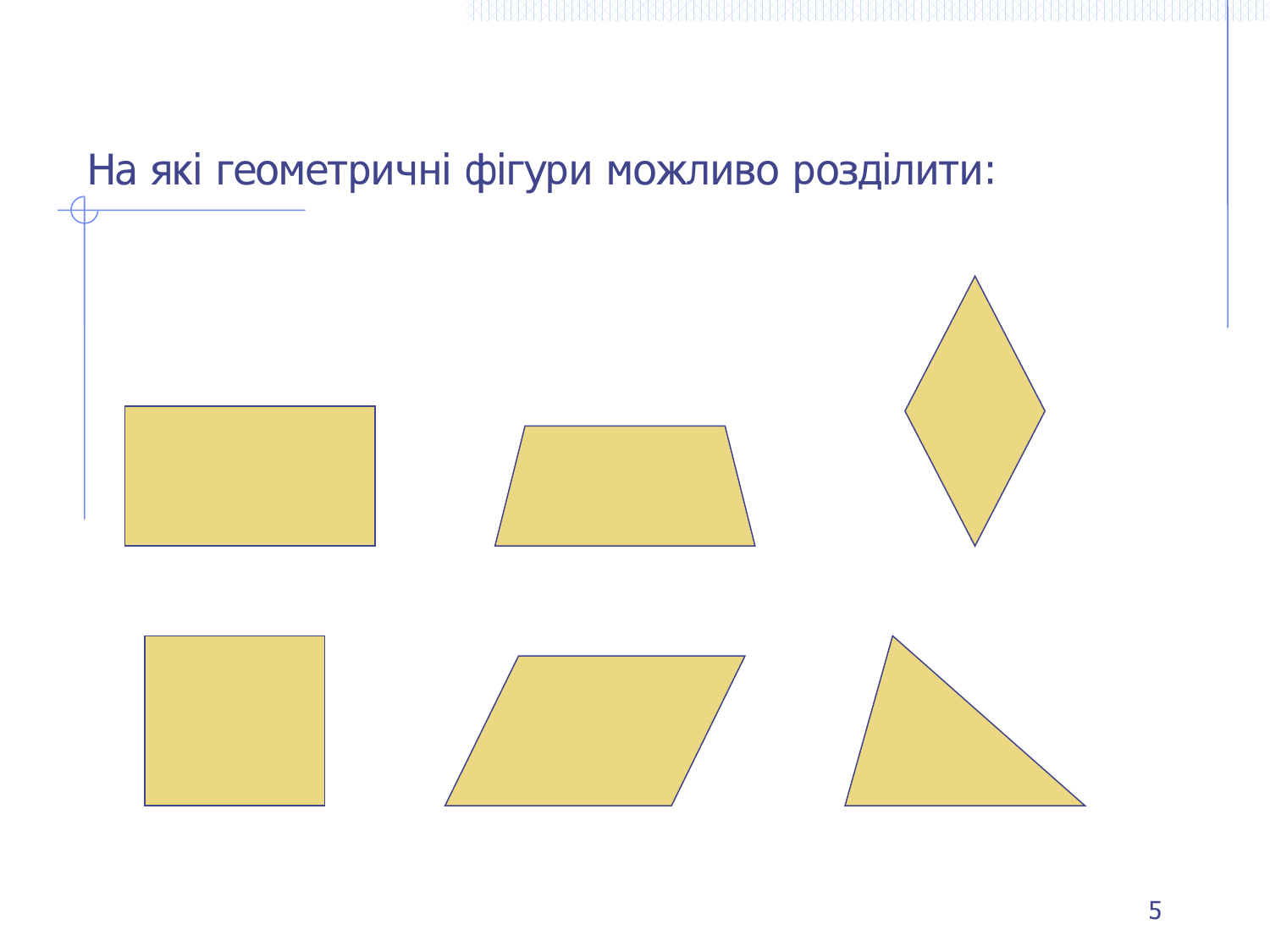

На які геометричні фігури можливо розділити:

5